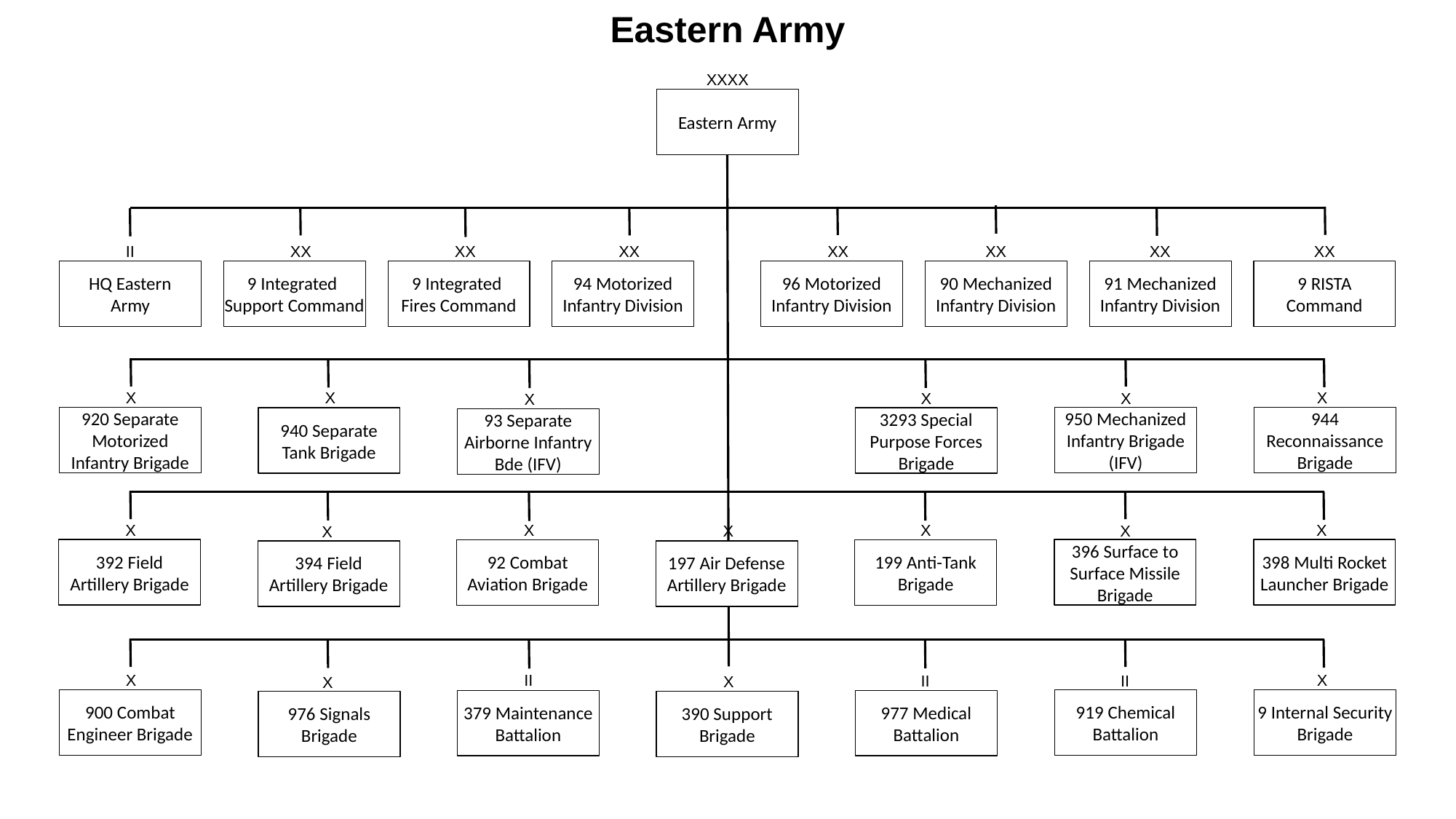

# Eastern Army
XXXX
Eastern Army
II
XX
XX
XX
XX
XX
XX
XX
HQ Eastern
Army
9 Integrated
Support Command
9 Integrated
Fires Command
94 Motorized
Infantry Division
96 Motorized
Infantry Division
90 Mechanized
Infantry Division
91 Mechanized
Infantry Division
9 RISTA
Command
X
X
X
X
X
X
920 Separate
Motorized
Infantry Brigade
950 Mechanized
Infantry Brigade
(IFV)
944 Reconnaissance
Brigade
940 Separate
Tank Brigade
3293 Special
Purpose Forces
Brigade
93 Separate
Airborne Infantry
Bde (IFV)
X
X
X
X
X
X
X
392 Field
Artillery Brigade
396 Surface to
Surface Missile Brigade
398 Multi Rocket
Launcher Brigade
92 Combat
Aviation Brigade
199 Anti-Tank
Brigade
394 Field
Artillery Brigade
197 Air Defense
Artillery Brigade
X
II
X
II
II
X
X
900 Combat
Engineer Brigade
919 Chemical
Battalion
9 Internal Security
Brigade
379 Maintenance
Battalion
977 Medical
Battalion
976 Signals
Brigade
390 Support
Brigade